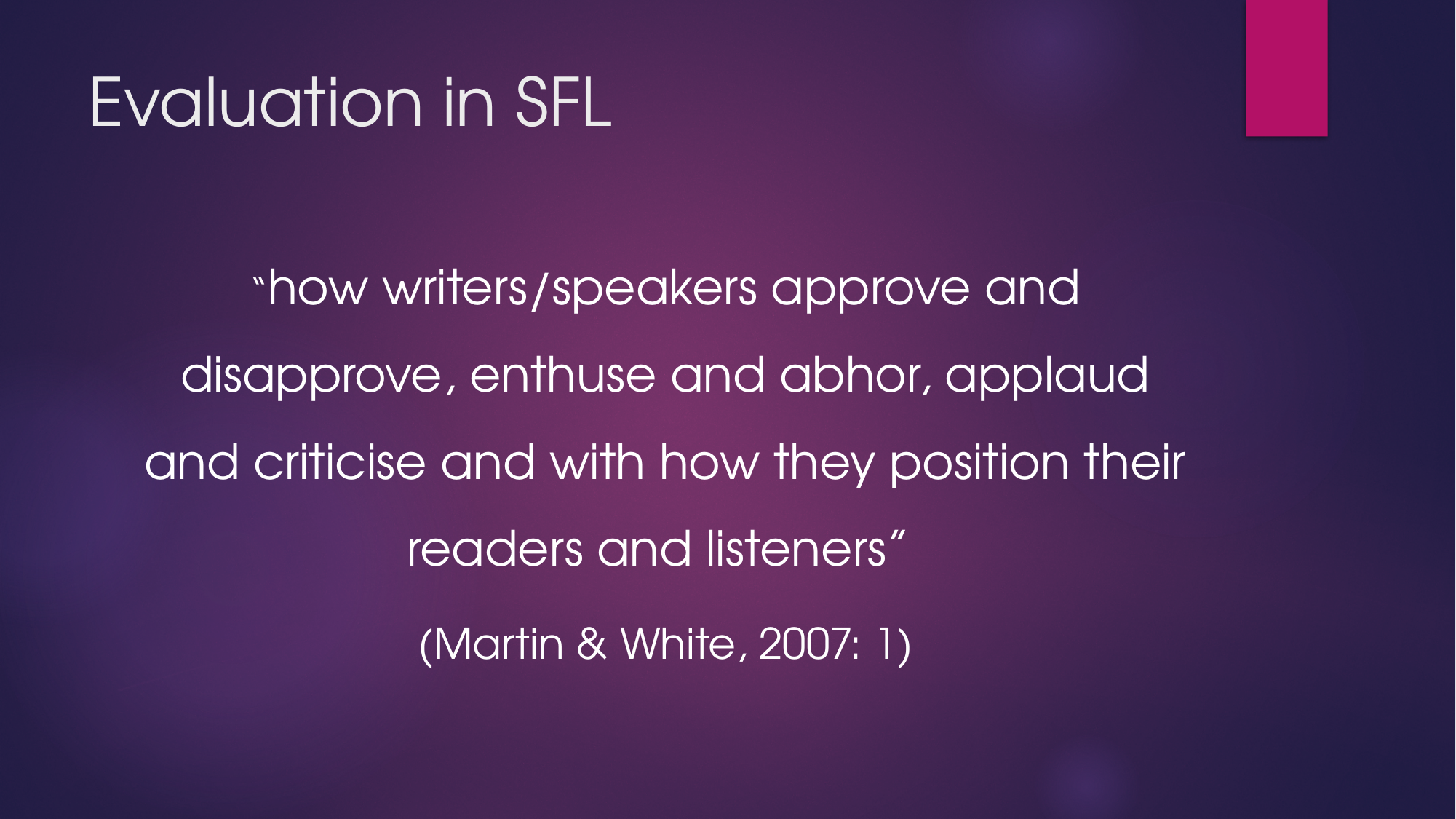

# Evaluation in SFL
“how writers/speakers approve and disapprove, enthuse and abhor, applaud and criticise and with how they position their readers and listeners”
(Martin & White, 2007: 1)